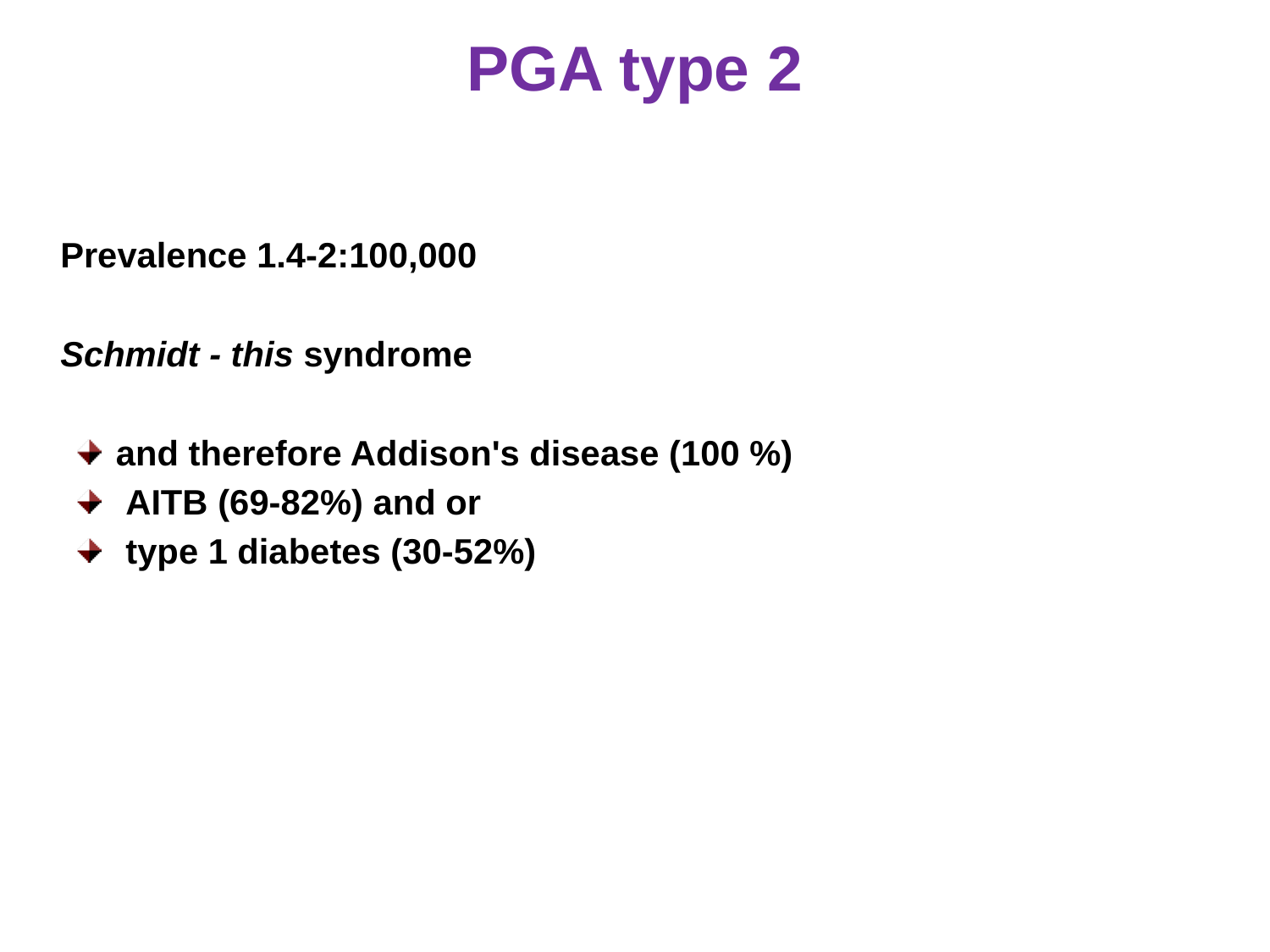

PGA type 2
	Prevalence 1.4-2:100,000

	Schmidt - this syndrome

and therefore Addison's disease (100 %)
 AITB (69-82%) and or
 type 1 diabetes (30-52%)